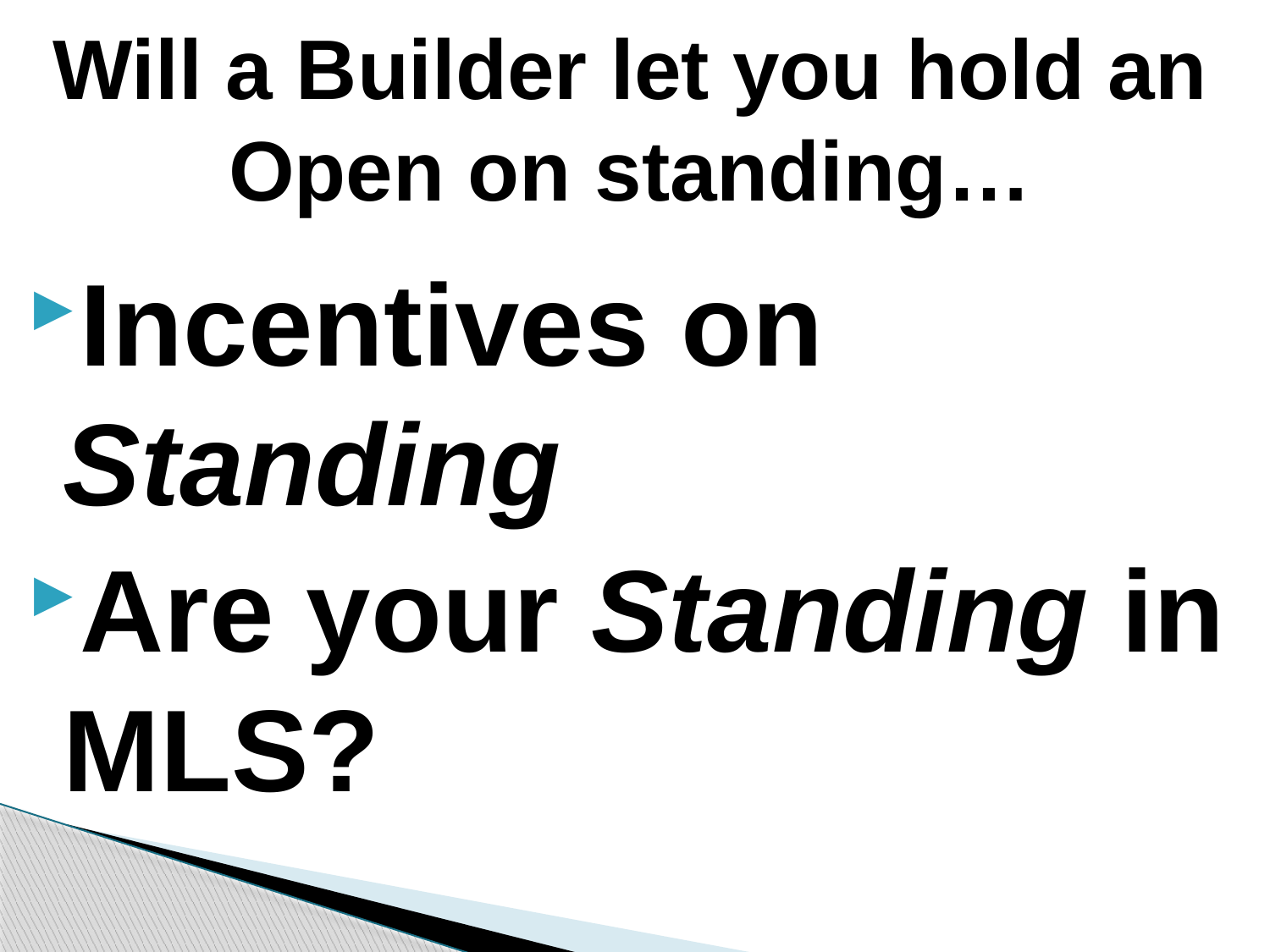

# Will a Builder let you hold an Open on standing…
Incentives on Standing
Are your Standing in MLS?